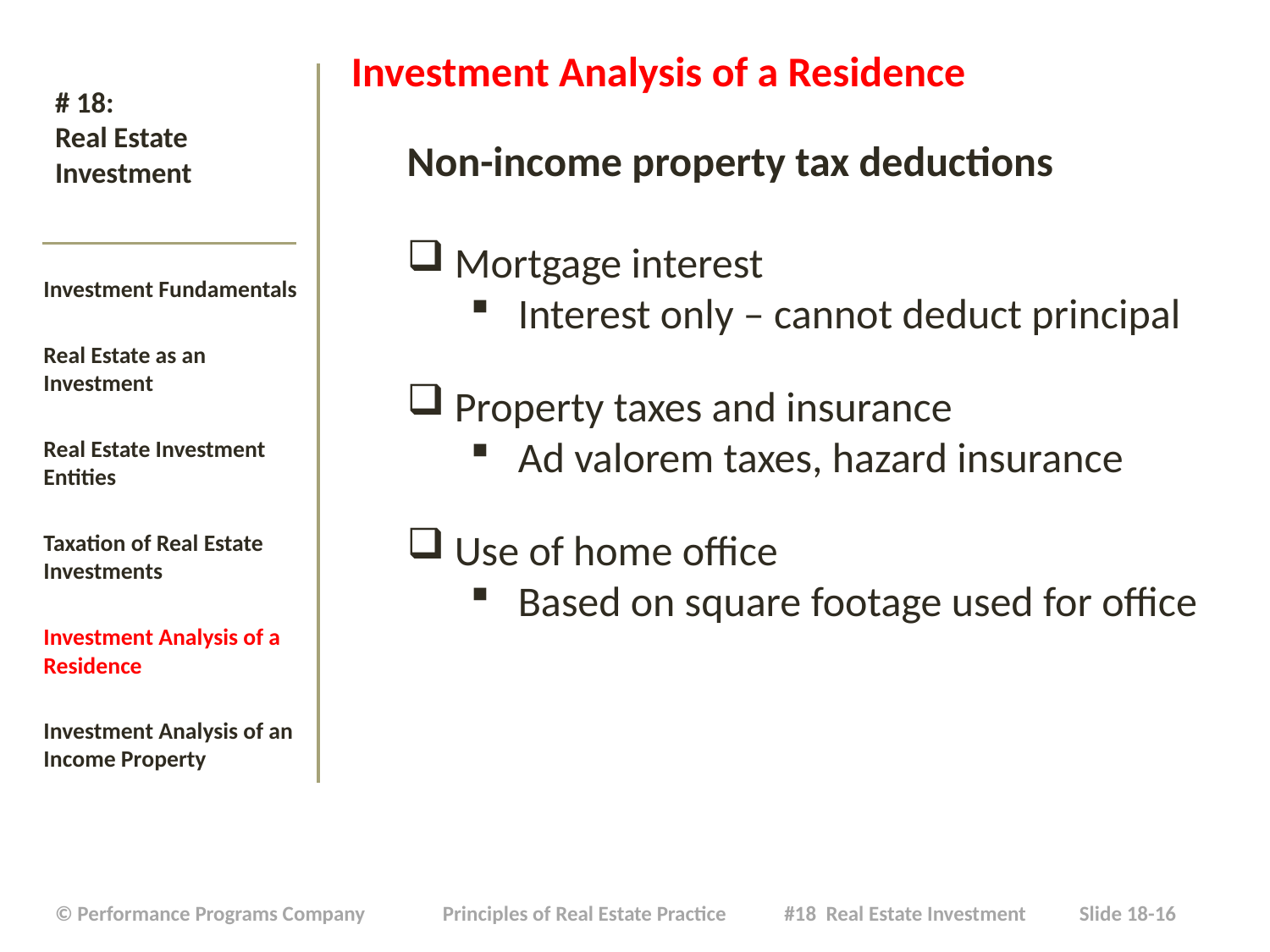

Investment Analysis of a Residence

Non-income property tax deductions

Mortgage interest
Interest only – cannot deduct principal
Property taxes and insurance
Ad valorem taxes, hazard insurance
Use of home office
Based on square footage used for office

# # 18: Real Estate Investment

Investment Fundamentals

Real Estate as an Investment

Real Estate Investment Entities

Taxation of Real Estate Investments

Investment Analysis of a Residence

Investment Analysis of an Income Property

| © Performance Programs Company Principles of Real Estate Practice #18 Real Estate Investment Slide 18-16 |
| --- |